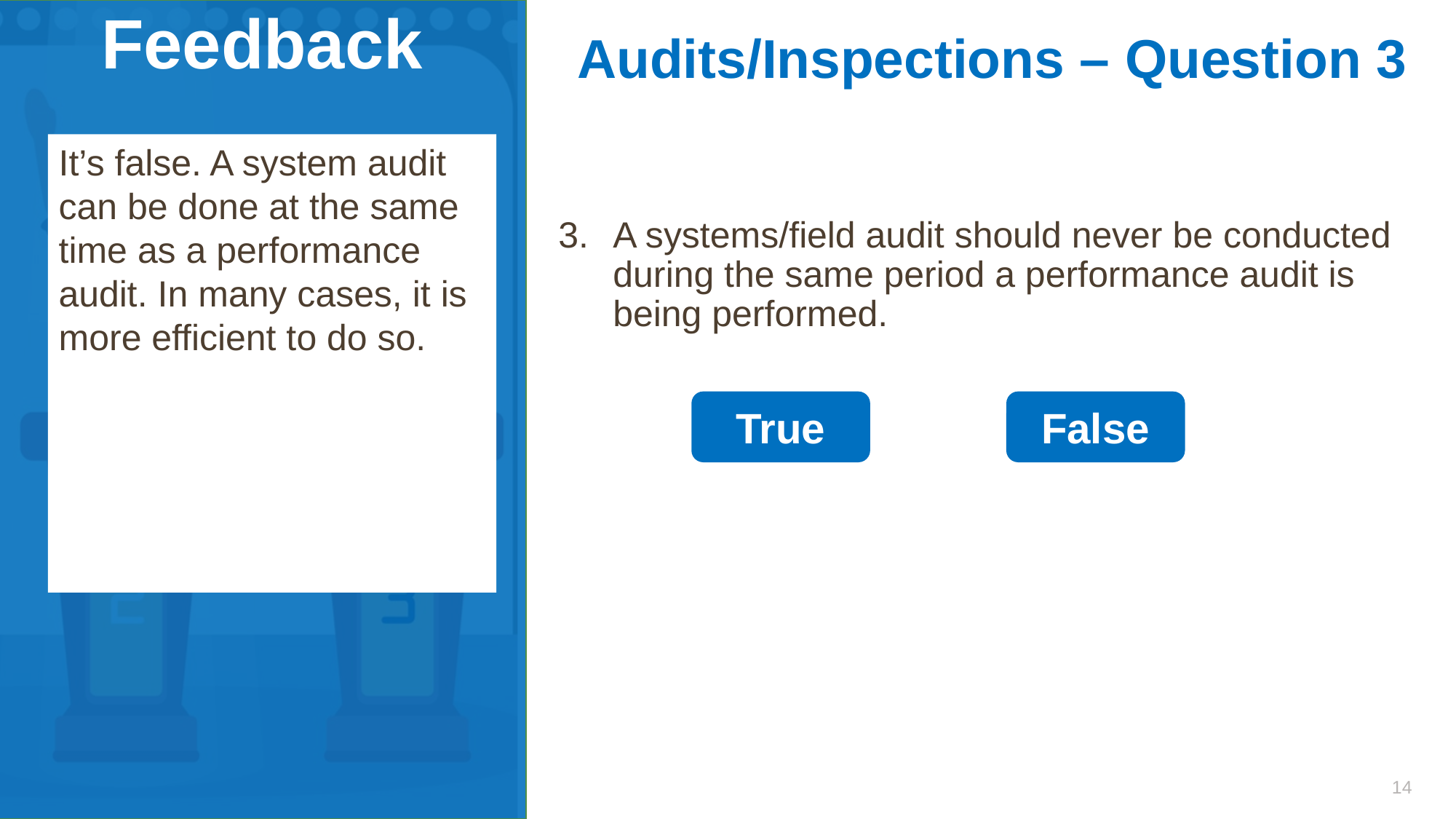

Audits/Inspections – Question 3
It’s false. A system audit can be done at the same time as a performance audit. In many cases, it is more efficient to do so.

A systems/field audit should never be conducted during the same period a performance audit is being performed.

False
True
14